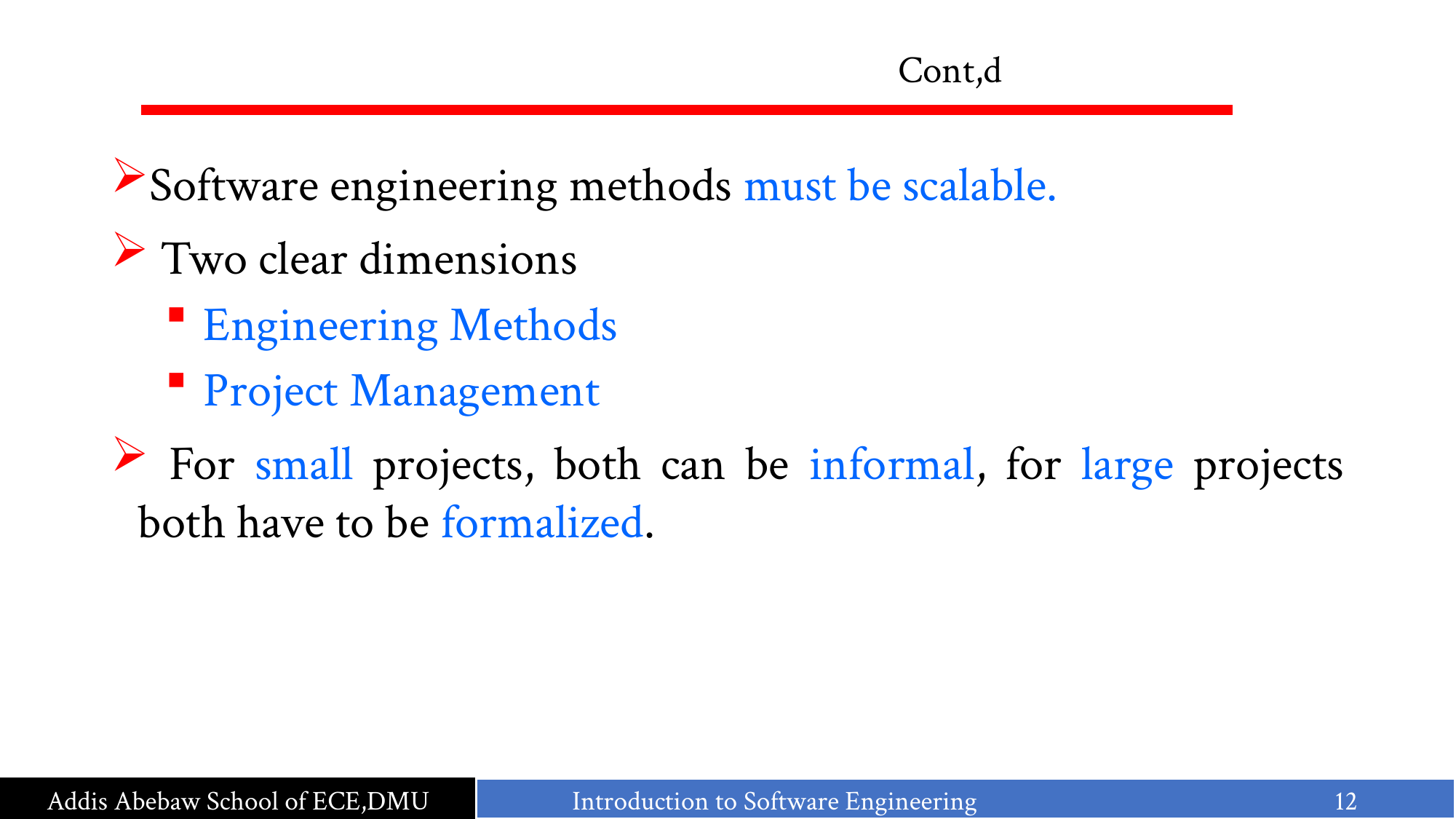

# Cont,d
Software engineering methods must be scalable.
 Two clear dimensions
 Engineering Methods
 Project Management
 For small projects, both can be informal, for large projects both have to be formalized.

Addis Abebaw School of ECE,DMU
Introduction to Software Engineering                                                          12